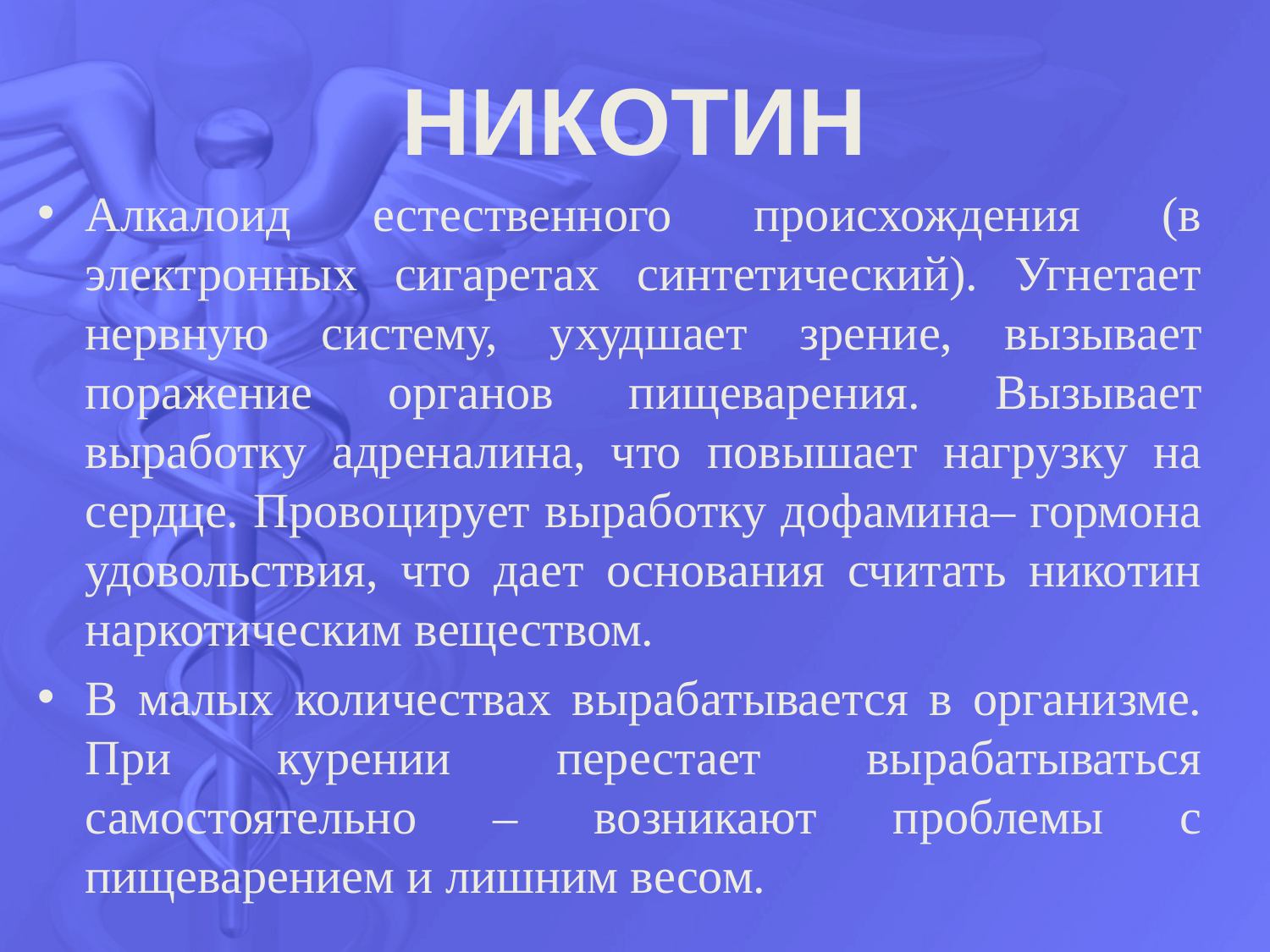

# НИКОТИН
Алкалоид естественного происхождения (в электронных сигаретах синтетический). Угнетает нервную систему, ухудшает зрение, вызывает поражение органов пищеварения. Вызывает выработку адреналина, что повышает нагрузку на сердце. Провоцирует выработку дофамина– гормона удовольствия, что дает основания считать никотин наркотическим веществом.
В малых количествах вырабатывается в организме. При курении перестает вырабатываться самостоятельно – возникают проблемы с пищеварением и лишним весом.